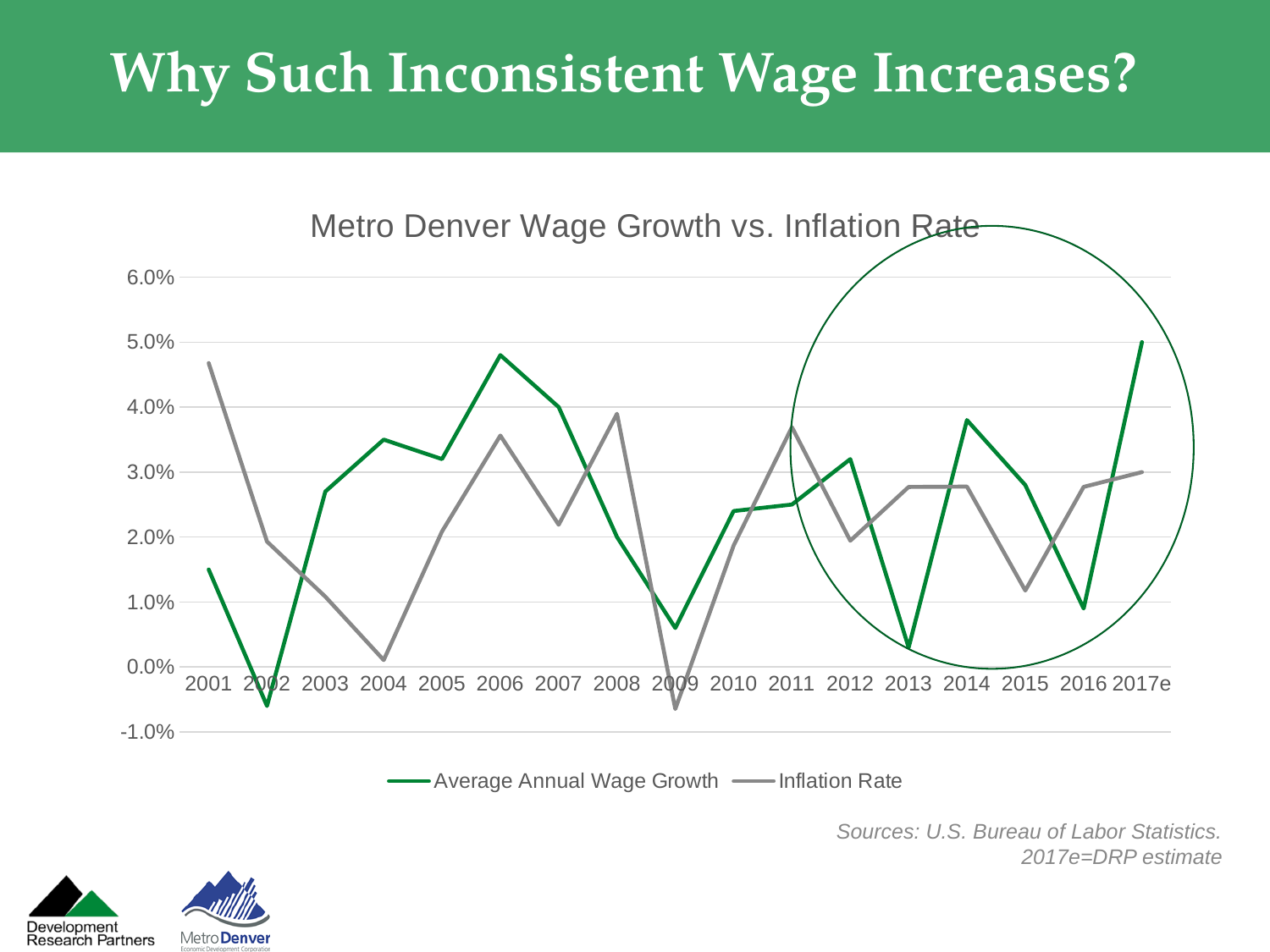

# Why Such Inconsistent Wage Increases?

### Chart: Metro Denver Wage Growth vs. Inflation Rate

| Category | Average Annual Wage Growth | Inflation Rate |
|---|---|---|
| 2001 | 0.015 | 0.04676674364896094 |
| 2002 | -0.006 | 0.019305019305019266 |
| 2003 | 0.027 | 0.010822510822510845 |
| 2004 | 0.035 | 0.0010706638115631772 |
| 2005 | 0.032 | 0.02085561497326216 |
| 2006 | 0.048 | 0.03562074384494496 |
| 2007 | 0.04 | 0.02189681335356597 |
| 2008 | 0.02 | 0.038974602656054236 |
| 2009 | 0.006 | -0.006455362715158897 |
| 2010 | 0.024 | 0.018695935707846667 |
| 2011 | 0.025 | 0.03690802882601307 |
| 2012 | 0.032 | 0.019429110981987296 |
| 2013 | 0.003 | 0.027710982864878275 |
| 2014 | 0.038 | 0.027769713723672096 |
| 2015 | 0.028 | 0.011762225969645934 |
| 2016 | 0.009 | 0.027721988416183896 |
| 2017e | 0.05 | 0.03 |
Sources: U.S. Bureau of Labor Statistics.
2017e=DRP estimate